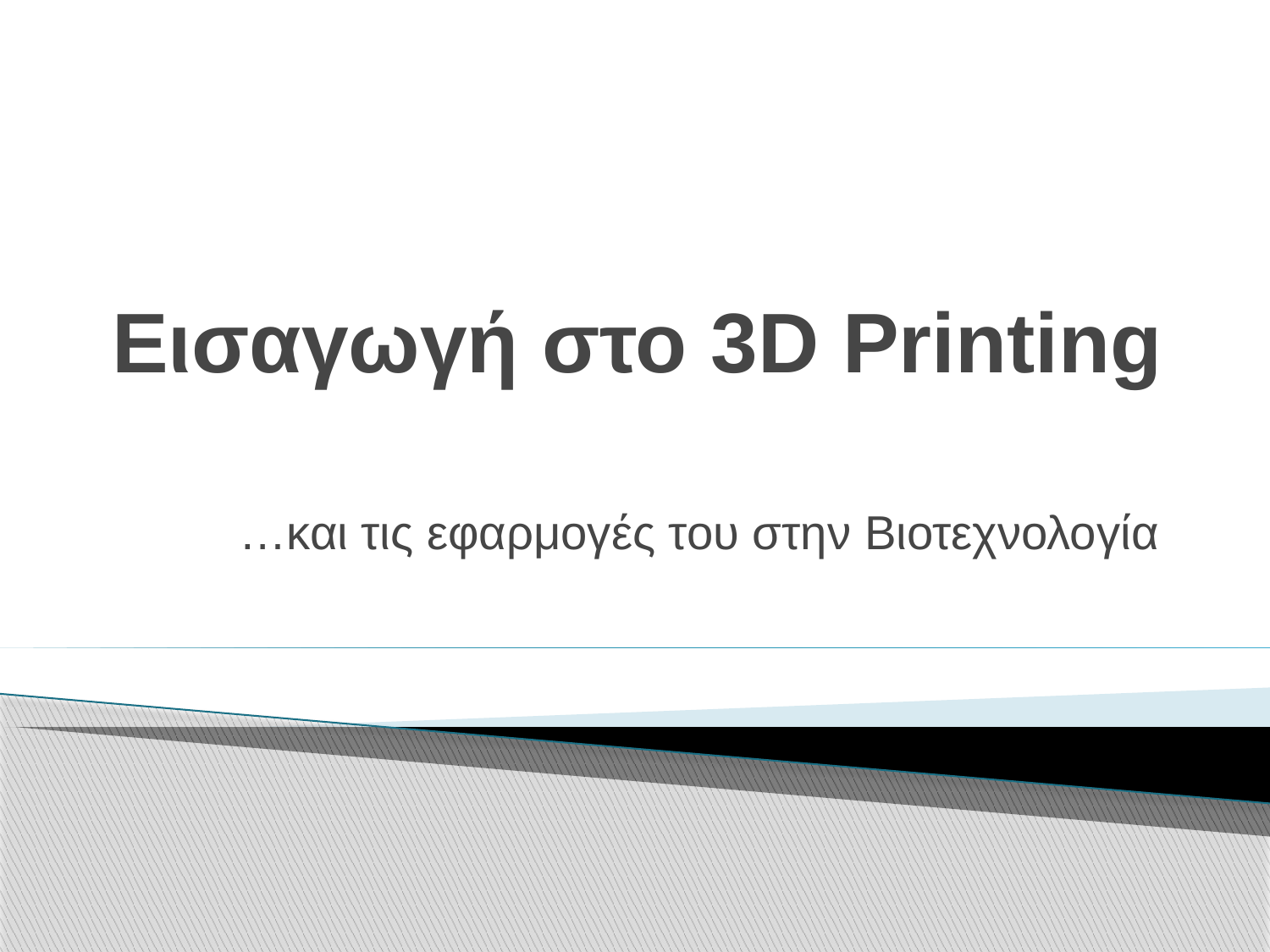

# Εισαγωγή στο 3D Printing
…και τις εφαρμογές του στην Βιοτεχνολογία